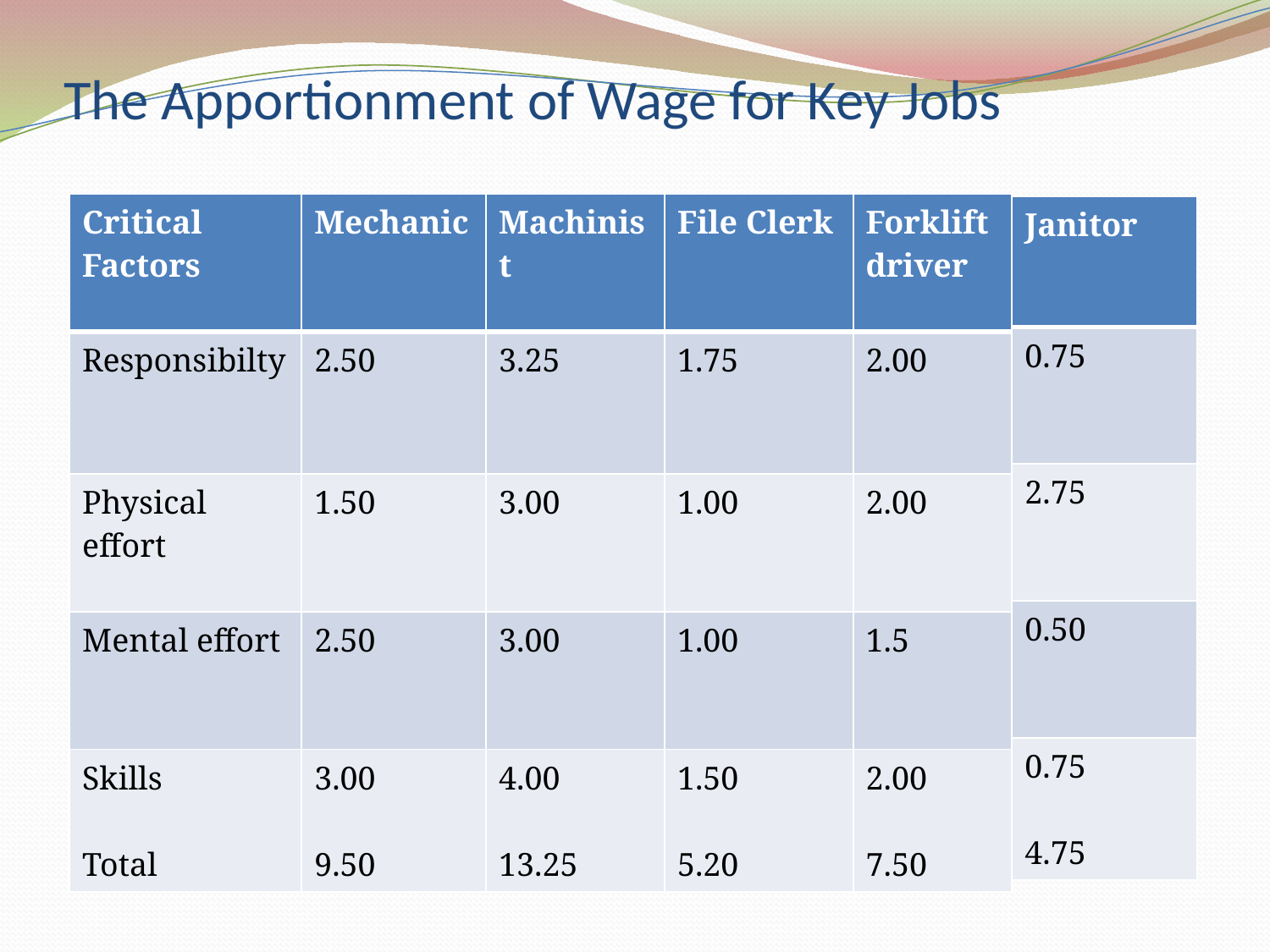

# The Apportionment of Wage for Key Jobs
| Critical Factors | Mechanic | Machinist | File Clerk | Forklift driver |
| --- | --- | --- | --- | --- |
| Responsibilty | 2.50 | 3.25 | 1.75 | 2.00 |
| Physical effort | 1.50 | 3.00 | 1.00 | 2.00 |
| Mental effort | 2.50 | 3.00 | 1.00 | 1.5 |
| Skills Total | 3.00 9.50 | 4.00 13.25 | 1.50 5.20 | 2.00 7.50 |
| Janitor |
| --- |
| 0.75 |
| 2.75 |
| 0.50 |
| 0.75 4.75 |